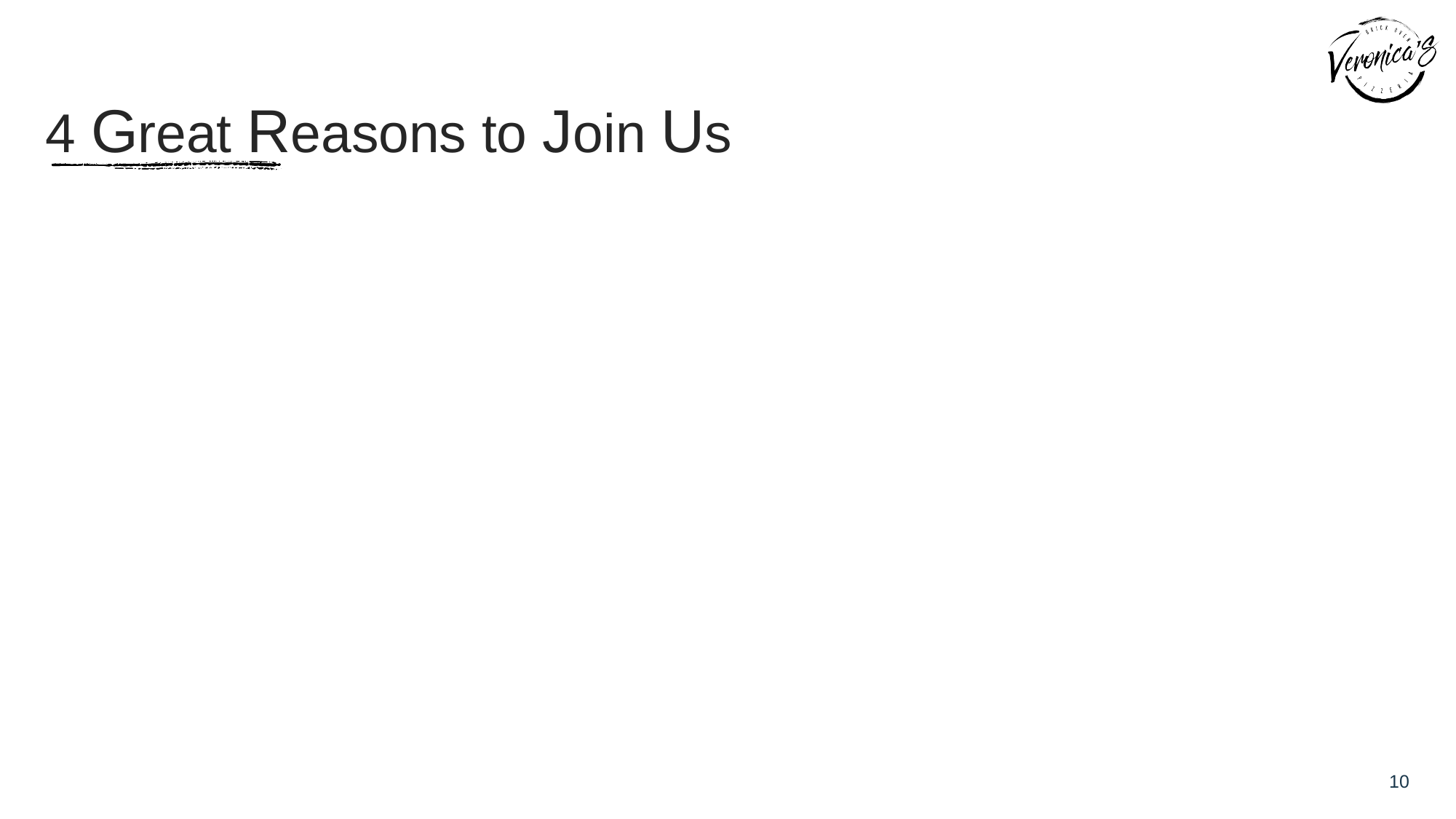

# 4 Great Reasons to Join Us
10